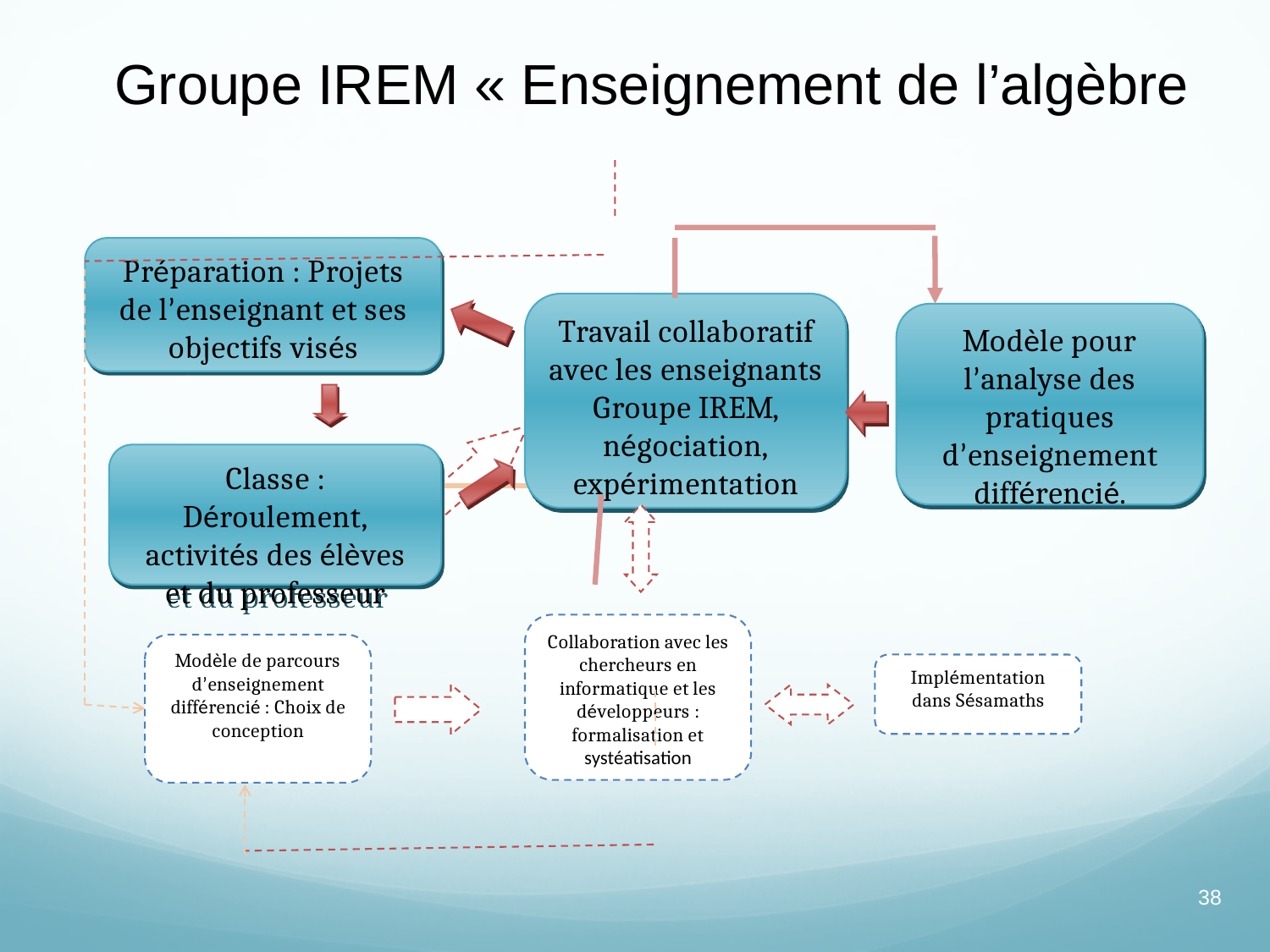

Groupe IREM « Enseignement de l’algèbre

Préparation : Projets de l’enseignant et ses objectifs visés

Travail collaboratif avec les enseignants
Groupe IREM, négociation, expérimentation
Modèle pour l’analyse des pratiques d’enseignement différencié.

Classe : Déroulement, activités des élèves et du professeur

Collaboration avec les chercheurs en informatique et les développeurs : formalisation et systéatisation
Modèle de parcours d’enseignement différencié : Choix de conception
Implémentation dans Sésamaths

38